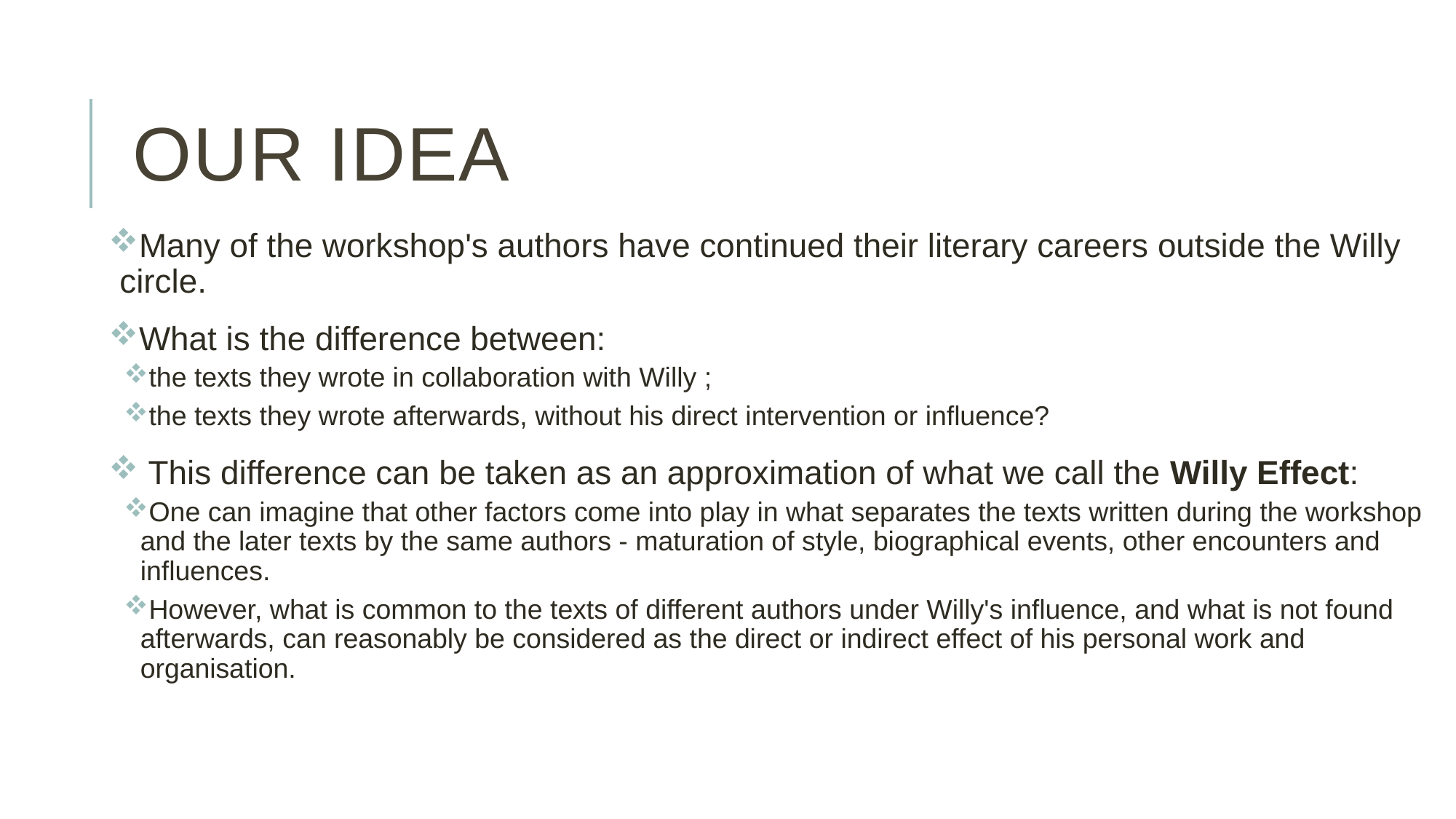

# OUR IDEA
Many of the workshop's authors have continued their literary careers outside the Willy circle.
What is the difference between:
the texts they wrote in collaboration with Willy ;
the texts they wrote afterwards, without his direct intervention or influence?
 This difference can be taken as an approximation of what we call the Willy Effect:
One can imagine that other factors come into play in what separates the texts written during the workshop and the later texts by the same authors - maturation of style, biographical events, other encounters and influences.
However, what is common to the texts of different authors under Willy's influence, and what is not found afterwards, can reasonably be considered as the direct or indirect effect of his personal work and organisation.